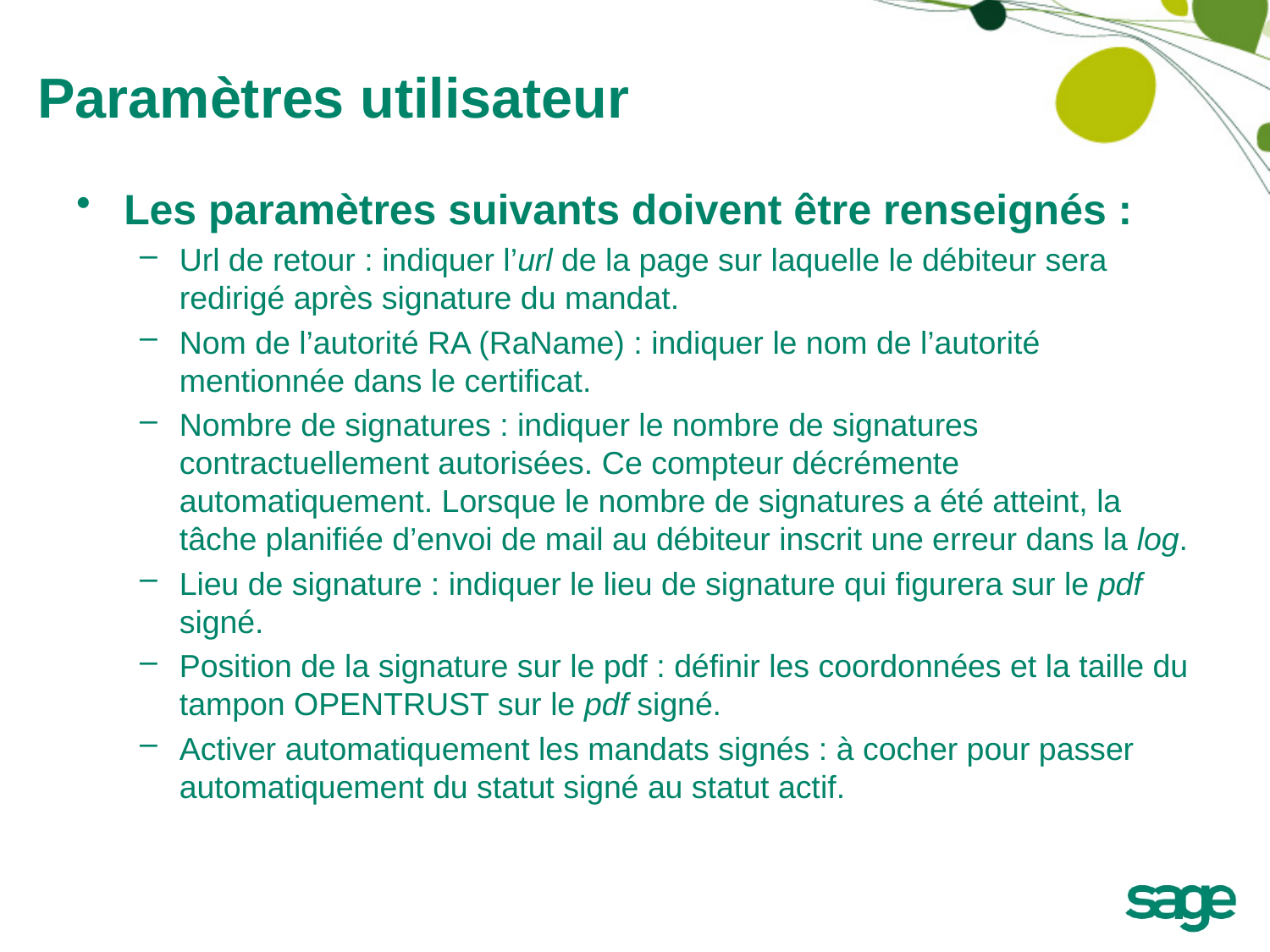

# Paramètres utilisateur
Les paramètres suivants doivent être renseignés :
Url de retour : indiquer l’url de la page sur laquelle le débiteur sera redirigé après signature du mandat.
Nom de l’autorité RA (RaName) : indiquer le nom de l’autorité mentionnée dans le certificat.
Nombre de signatures : indiquer le nombre de signatures contractuellement autorisées. Ce compteur décrémente automatiquement. Lorsque le nombre de signatures a été atteint, la tâche planifiée d’envoi de mail au débiteur inscrit une erreur dans la log.
Lieu de signature : indiquer le lieu de signature qui figurera sur le pdf signé.
Position de la signature sur le pdf : définir les coordonnées et la taille du tampon OPENTRUST sur le pdf signé.
Activer automatiquement les mandats signés : à cocher pour passer automatiquement du statut signé au statut actif.